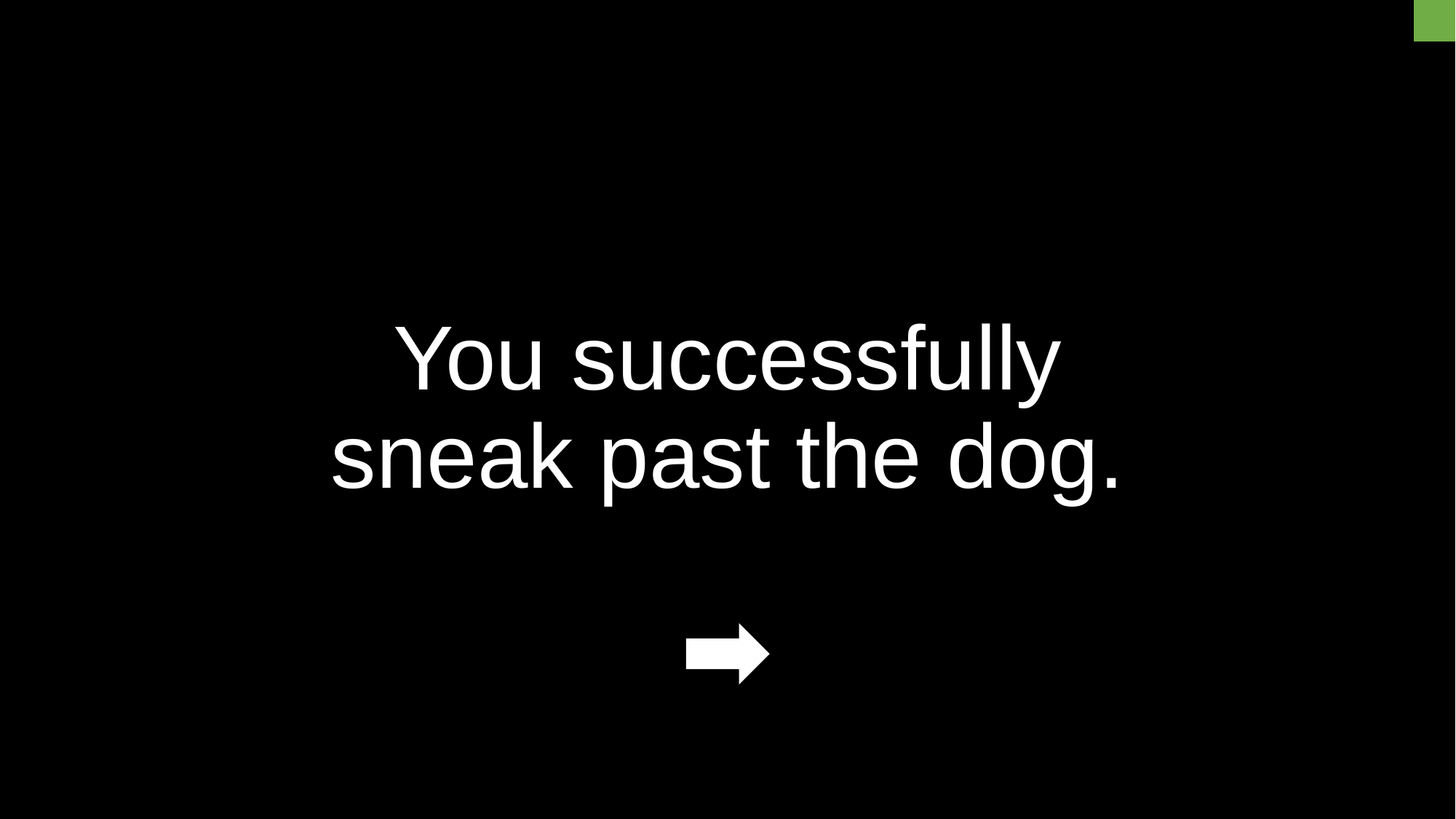

# You successfully sneak past the dog.